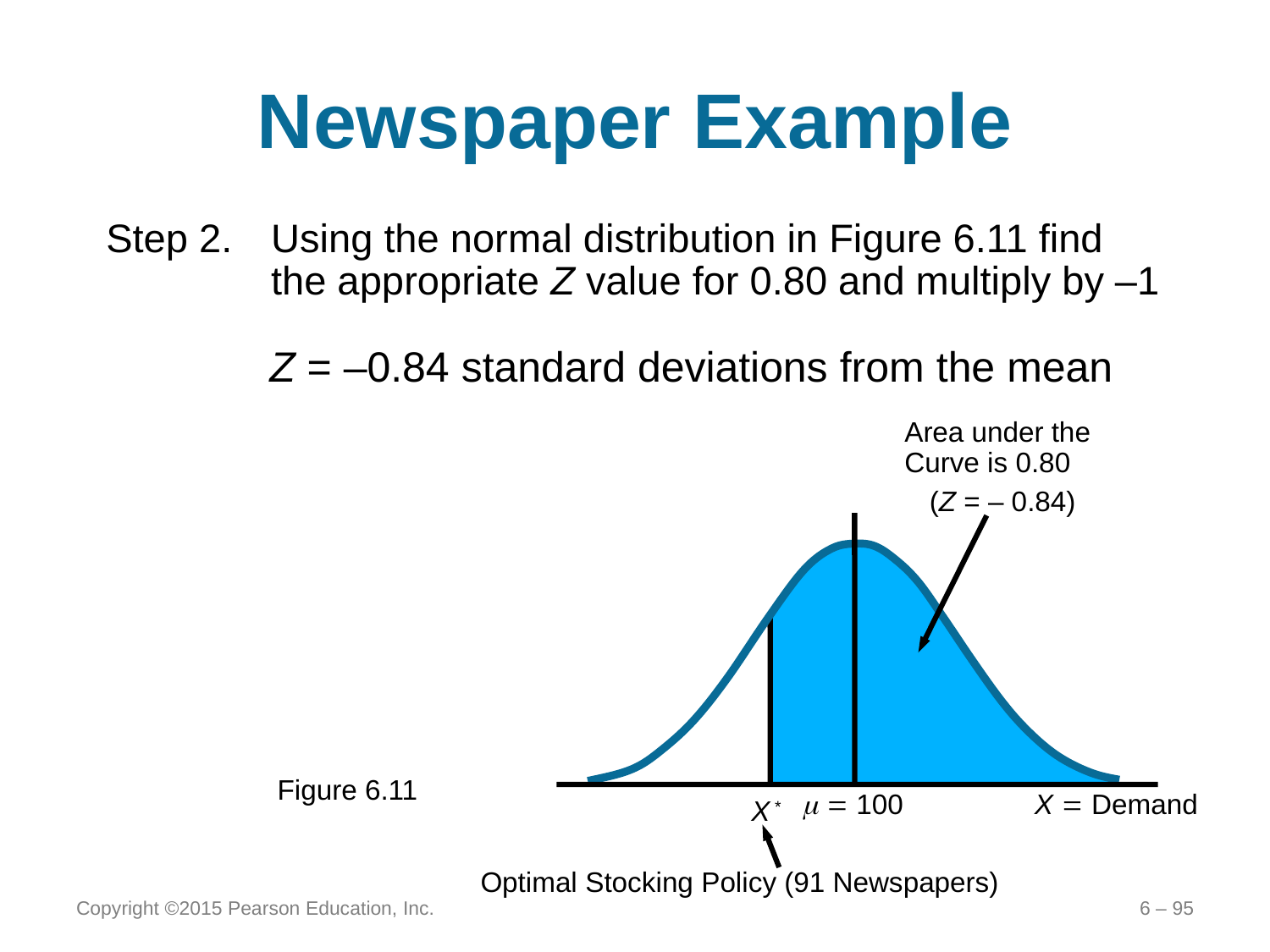

# Newspaper Example
Step 2.	Using the normal distribution in Figure 6.11 find the appropriate Z value for 0.80 and multiply by –1
Z = –0.84 standard deviations from the mean
Area under the Curve is 0.80
(Z = – 0.84)

μ = 100
X = Demand

Figure 6.11
X *

Optimal Stocking Policy (91 Newspapers)
Copyright ©2015 Pearson Education, Inc.
6 – 95